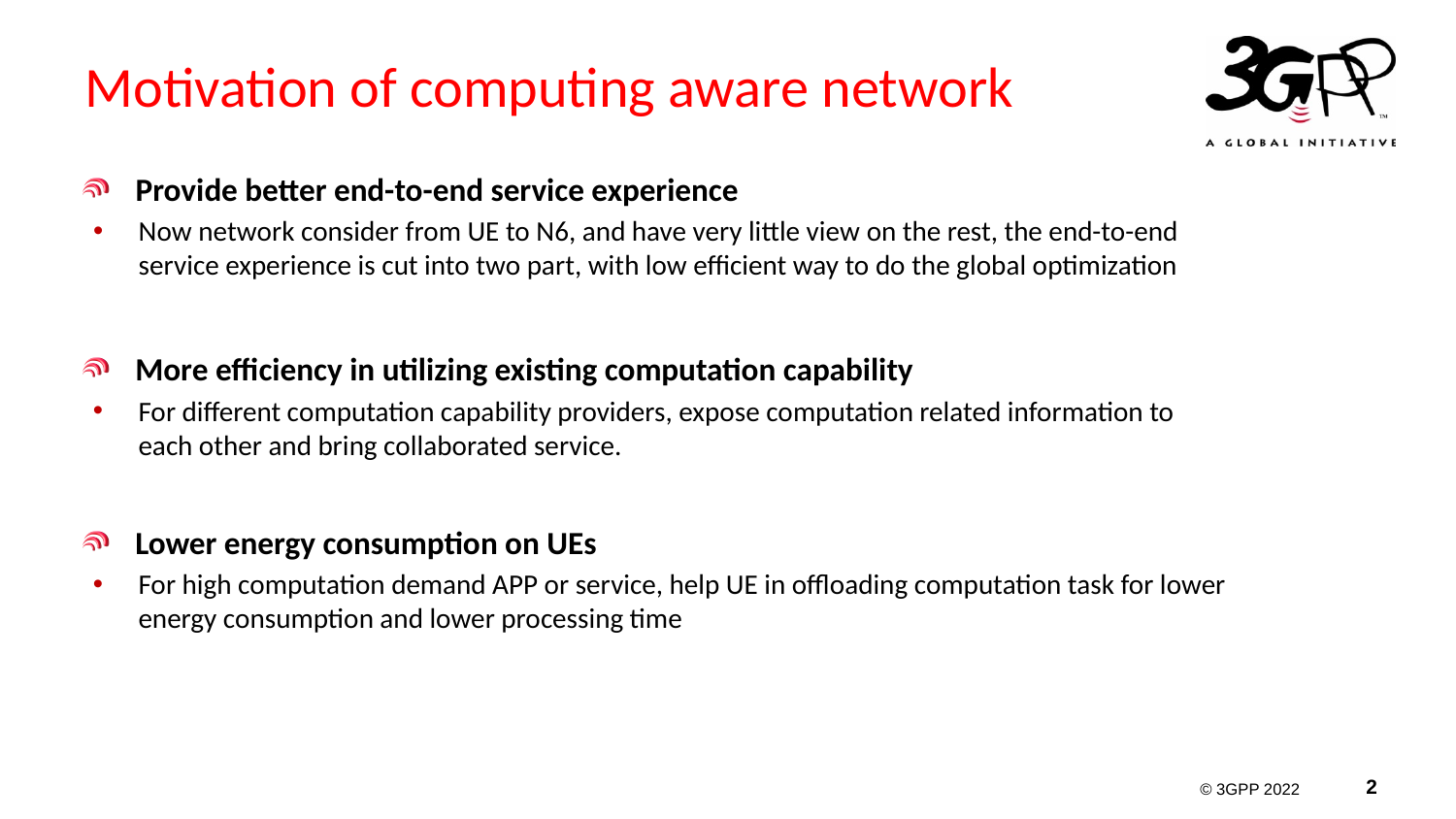

# Motivation of computing aware network
Provide better end-to-end service experience
Now network consider from UE to N6, and have very little view on the rest, the end-to-end service experience is cut into two part, with low efficient way to do the global optimization

More efficiency in utilizing existing computation capability
For different computation capability providers, expose computation related information to each other and bring collaborated service.
Lower energy consumption on UEs
For high computation demand APP or service, help UE in offloading computation task for lower energy consumption and lower processing time